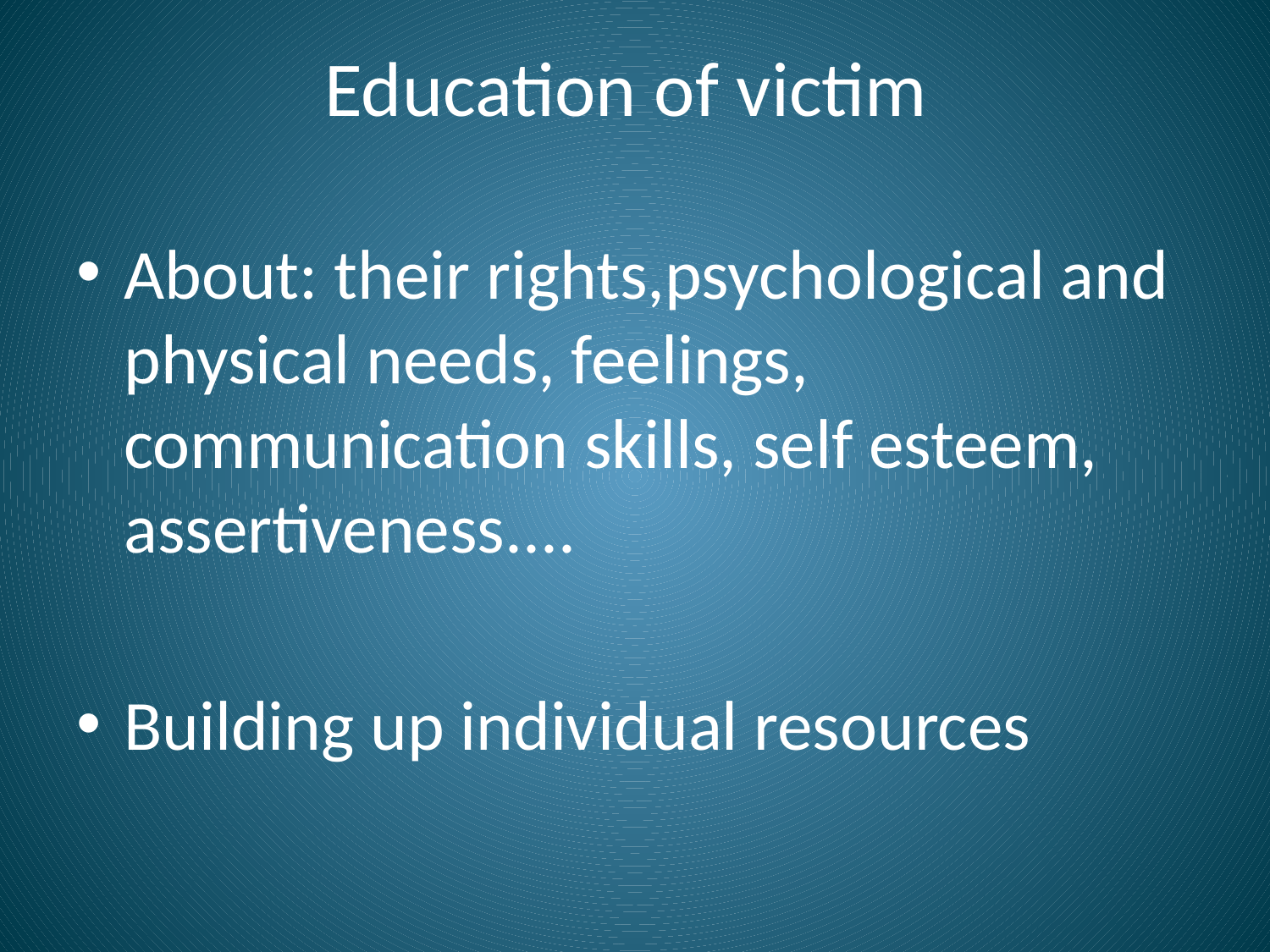

# Education of victim
About: their rights,psychological and physical needs, feelings,  communication skills, self esteem, assertiveness....

Building up individual resources